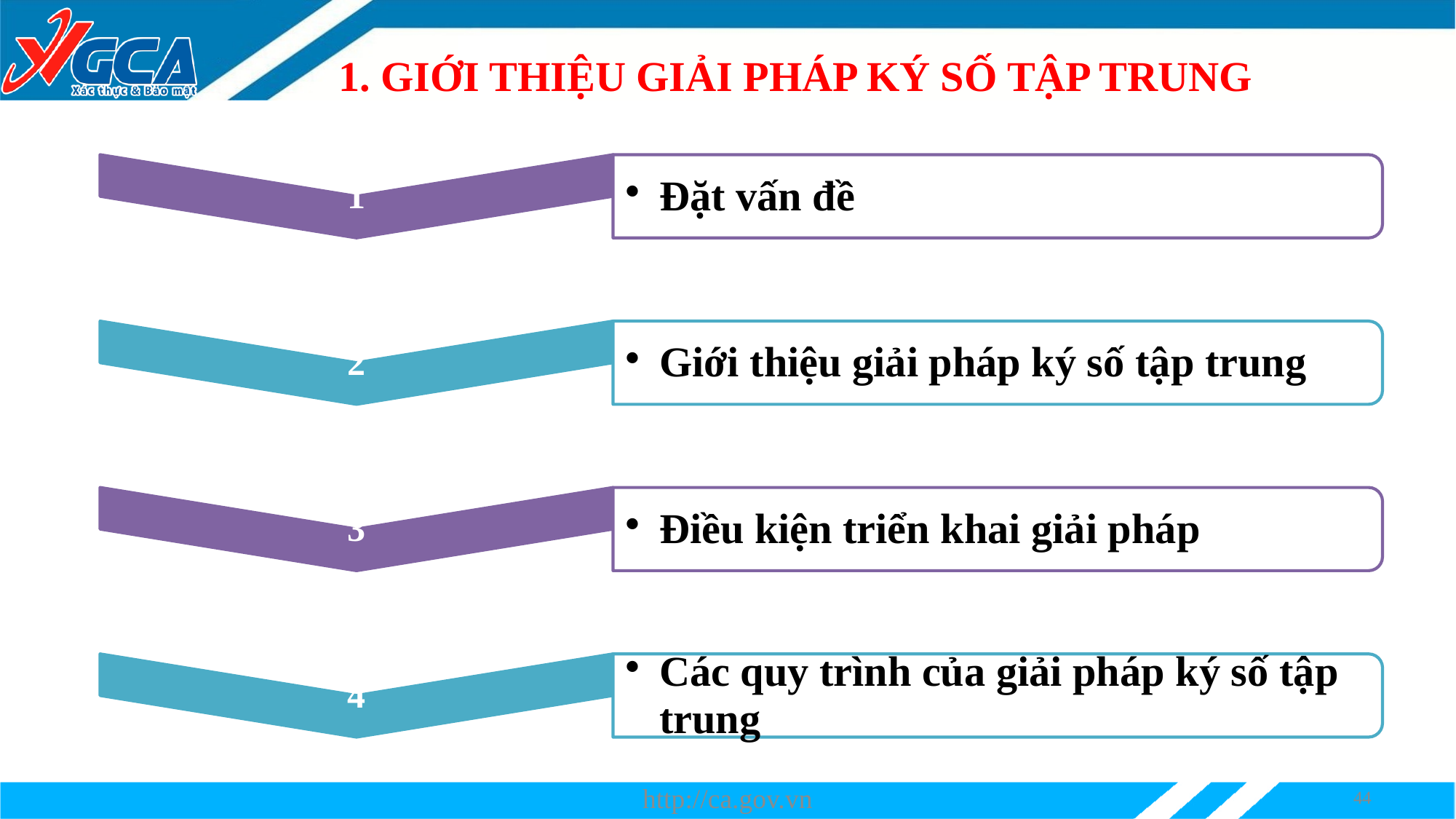

# 1. GIỚI THIỆU GIẢI PHÁP KÝ SỐ TẬP TRUNG
1
Đặt vấn đề
2
Điều kiện triển khai giải pháp
4
3
Giới thiệu giải pháp ký số tập trung
Các quy trình của giải pháp ký số tập trung
http://ca.gov.vn
44